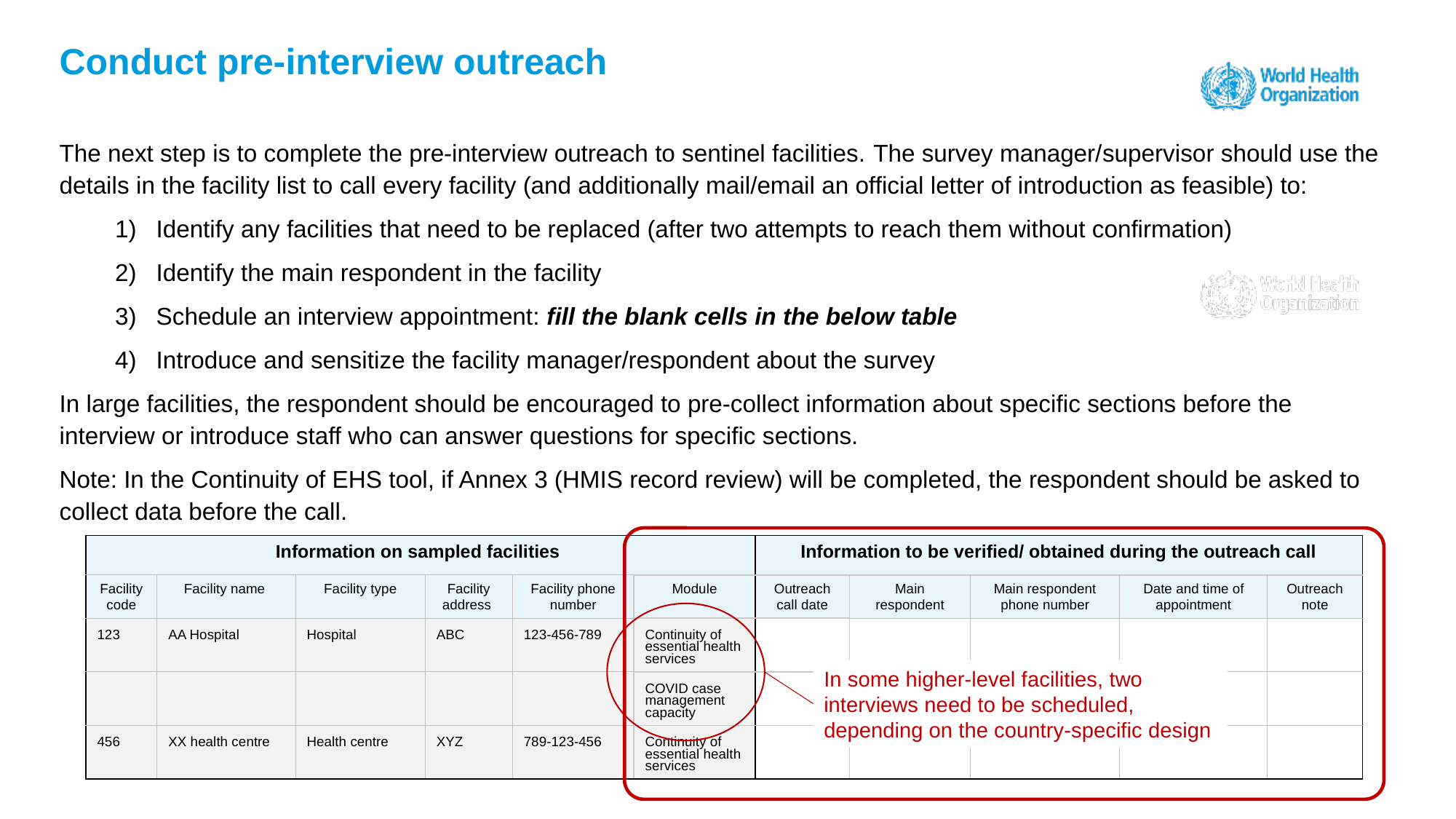

# Conduct pre-interview outreach
The next step is to complete the pre-interview outreach to sentinel facilities. The survey manager/supervisor should use the details in the facility list to call every facility (and additionally mail/email an official letter of introduction as feasible) to:
Identify any facilities that need to be replaced (after two attempts to reach them without confirmation)
Identify the main respondent in the facility
Schedule an interview appointment: fill the blank cells in the below table
Introduce and sensitize the facility manager/respondent about the survey
In large facilities, the respondent should be encouraged to pre-collect information about specific sections before the interview or introduce staff who can answer questions for specific sections.
Note: In the Continuity of EHS tool, if Annex 3 (HMIS record review) will be completed, the respondent should be asked to collect data before the call.

In some higher-level facilities, two interviews need to be scheduled,
depending on the country-specific design
| Information on sampled facilities |  |  |  |  |  | Information to be verified/ obtained during the outreach call |  |  |  |  |
| --- | --- | --- | --- | --- | --- | --- | --- | --- | --- | --- |
| Facility code | Facility name | Facility type | Facility address | Facility phone number | Module | Outreach call date | Main respondent | Main respondent phone number | Date and time of appointment | Outreach note |
| 123 | AA Hospital | Hospital | ABC | 123-456-789 | Continuity of essential health services |  |  |  |  |  |
|  |  |  |  |  | COVID case management capacity |  |  |  |  |  |
| 456 | XX health centre | Health centre | XYZ | 789-123-456 | Continuity of essential health services |  |  |  |  |  |